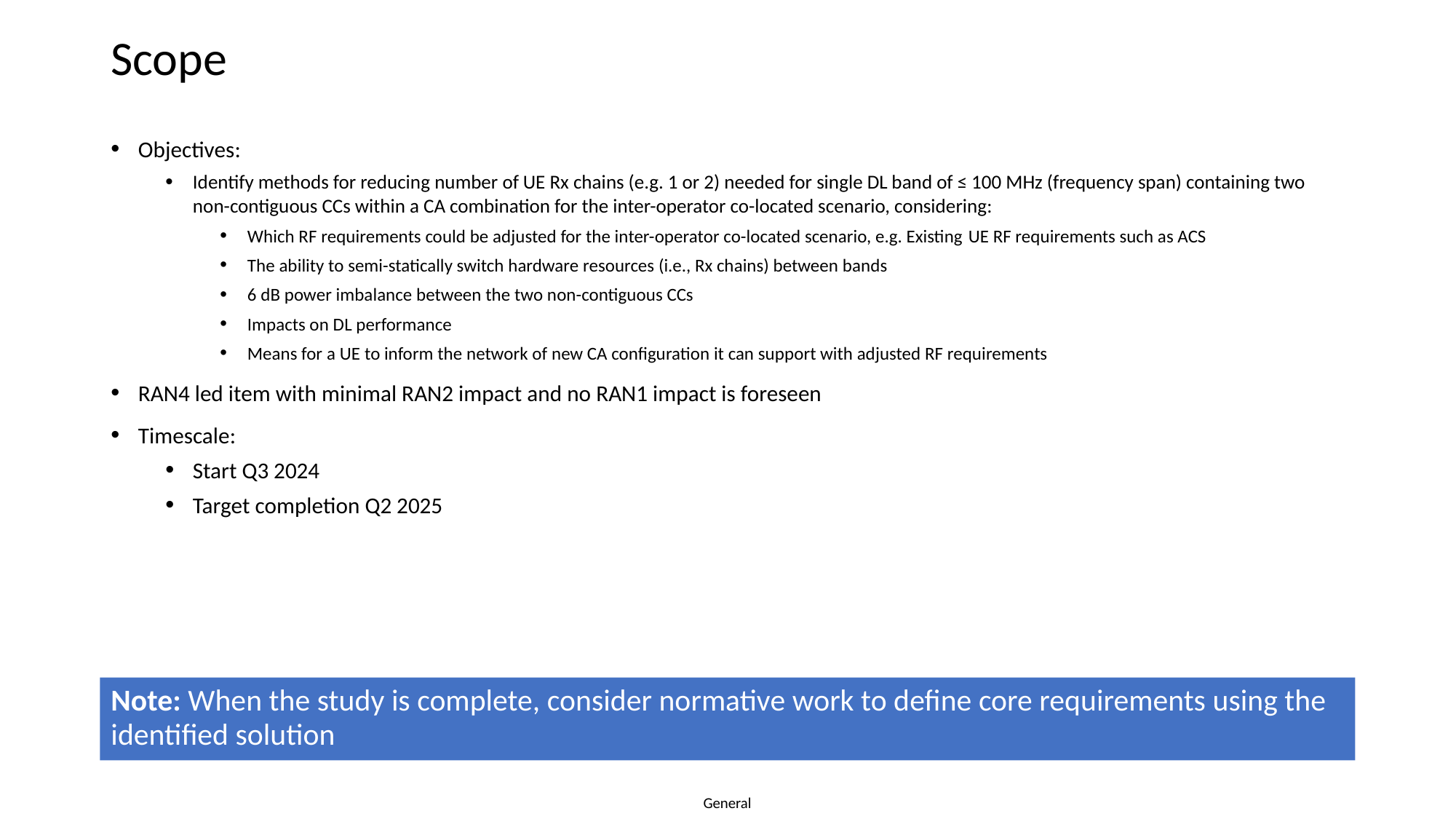

# Scope
Objectives:
Identify methods for reducing number of UE Rx chains (e.g. 1 or 2) needed for single DL band of ≤ 100 MHz (frequency span) containing two non-contiguous CCs within a CA combination for the inter-operator co-located scenario, considering:
Which RF requirements could be adjusted for the inter-operator co-located scenario, e.g. Existing UE RF requirements such as ACS
The ability to semi-statically switch hardware resources (i.e., Rx chains) between bands
6 dB power imbalance between the two non-contiguous CCs
Impacts on DL performance
Means for a UE to inform the network of new CA configuration it can support with adjusted RF requirements
RAN4 led item with minimal RAN2 impact and no RAN1 impact is foreseen
Timescale:
Start Q3 2024
Target completion Q2 2025

Note: When the study is complete, consider normative work to define core requirements using the identified solution